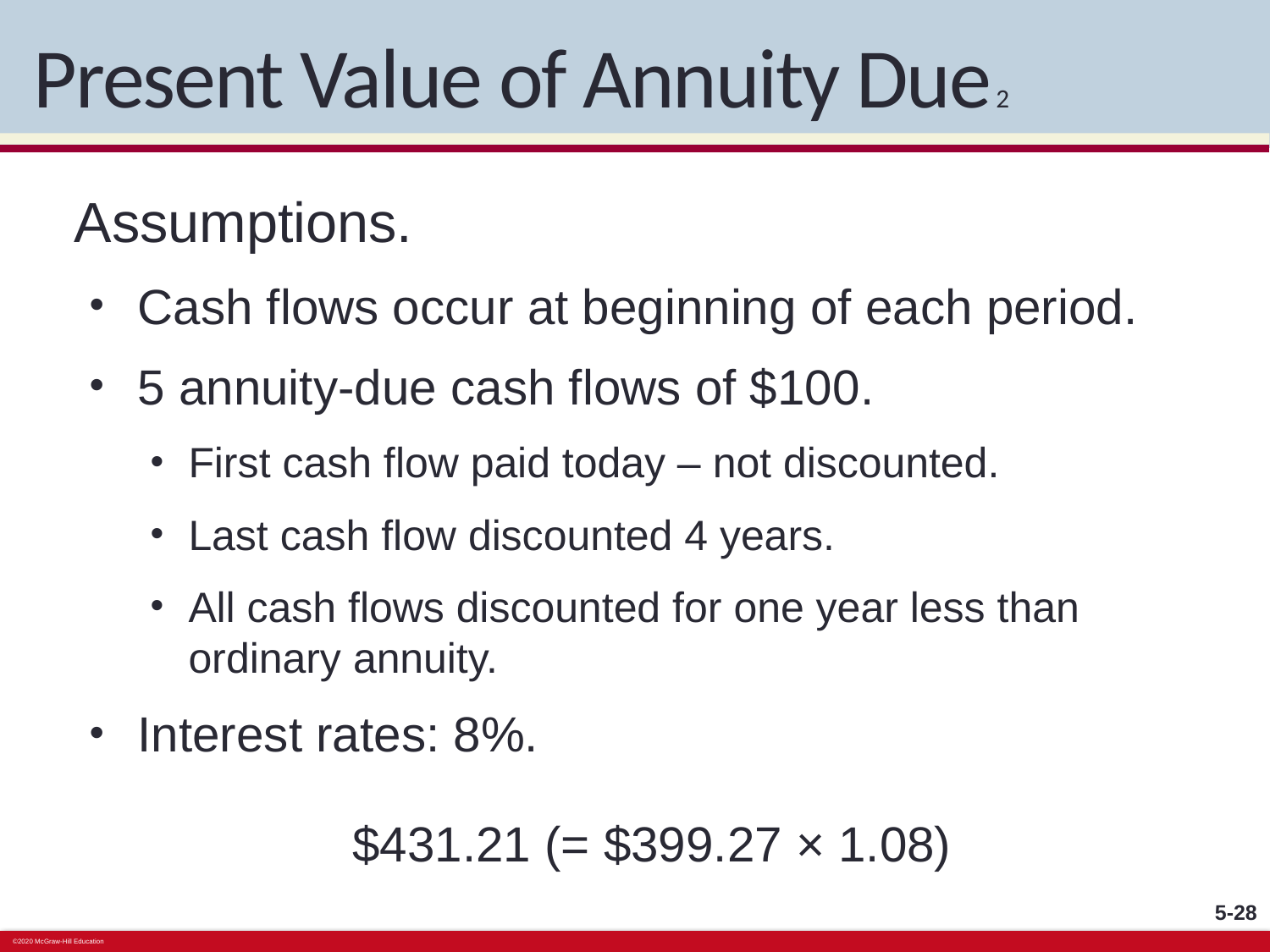

# Present Value of Annuity Due 2
Assumptions.
Cash flows occur at beginning of each period.
5 annuity-due cash flows of $100.
First cash flow paid today – not discounted.
Last cash flow discounted 4 years.
All cash flows discounted for one year less than ordinary annuity.
Interest rates: 8%.
$431.21 (= $399.27 × 1.08)